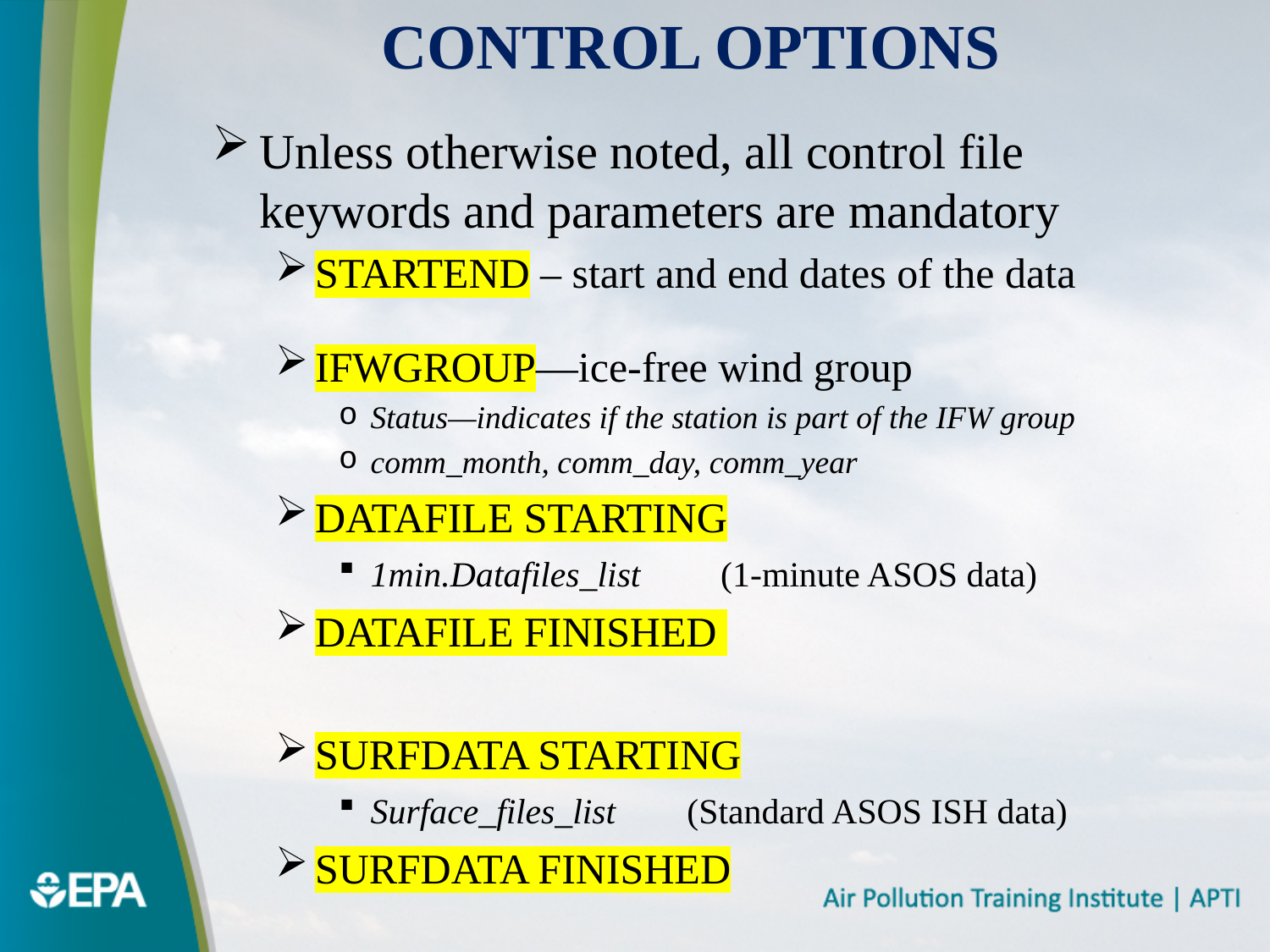

# Control Options
Unless otherwise noted, all control file keywords and parameters are mandatory
STARTEND – start and end dates of the data

IFWGROUP—ice-free wind group
Status—indicates if the station is part of the IFW group
comm_month, comm_day, comm_year
DATAFILE STARTING
1min.Datafiles_list         (1-minute ASOS data)
DATAFILE FINISHED

SURFDATA STARTING
Surface_files_list        (Standard ASOS ISH data)
SURFDATA FINISHED